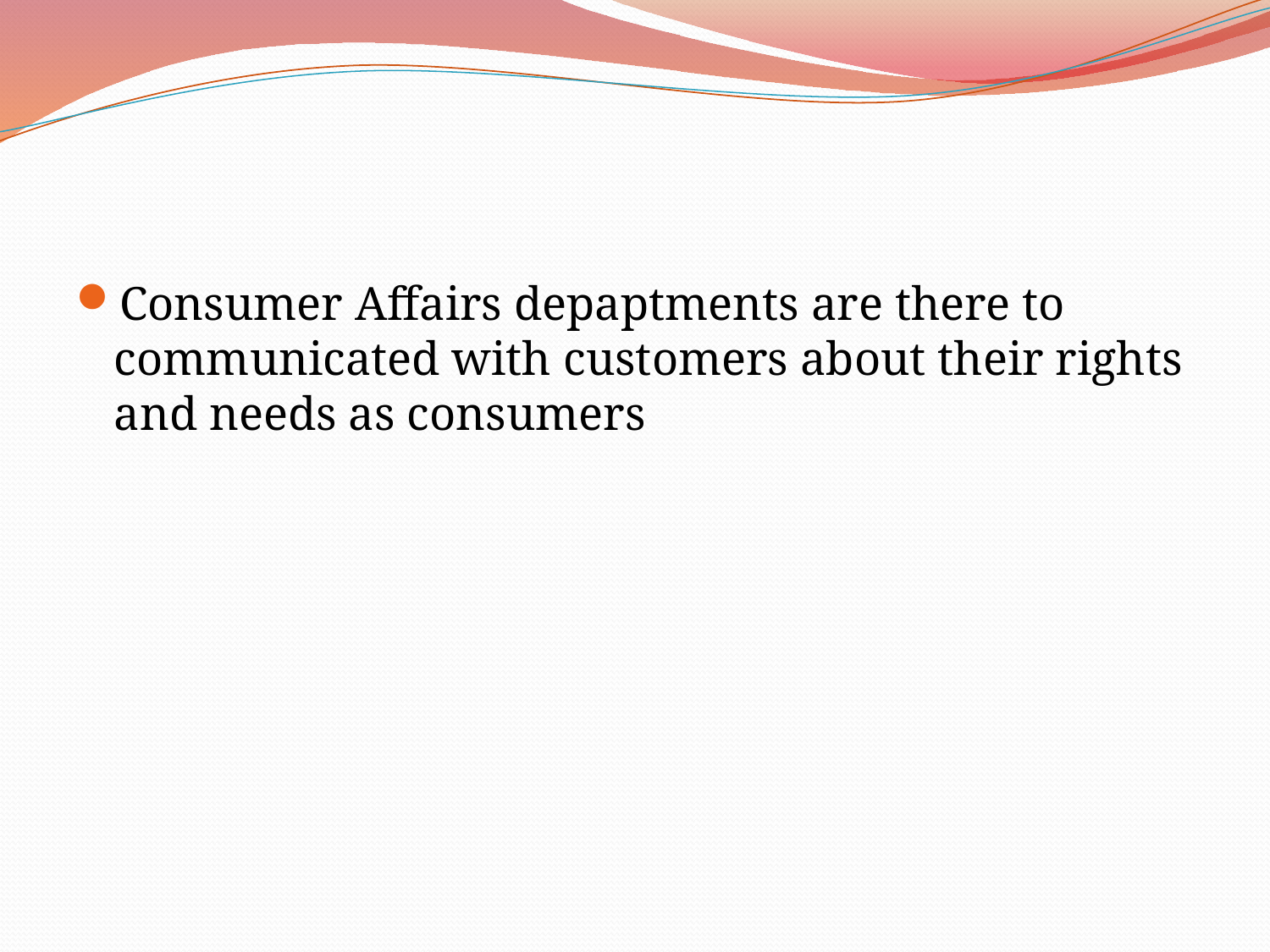

#
Consumer Affairs depaptments are there to communicated with customers about their rights and needs as consumers